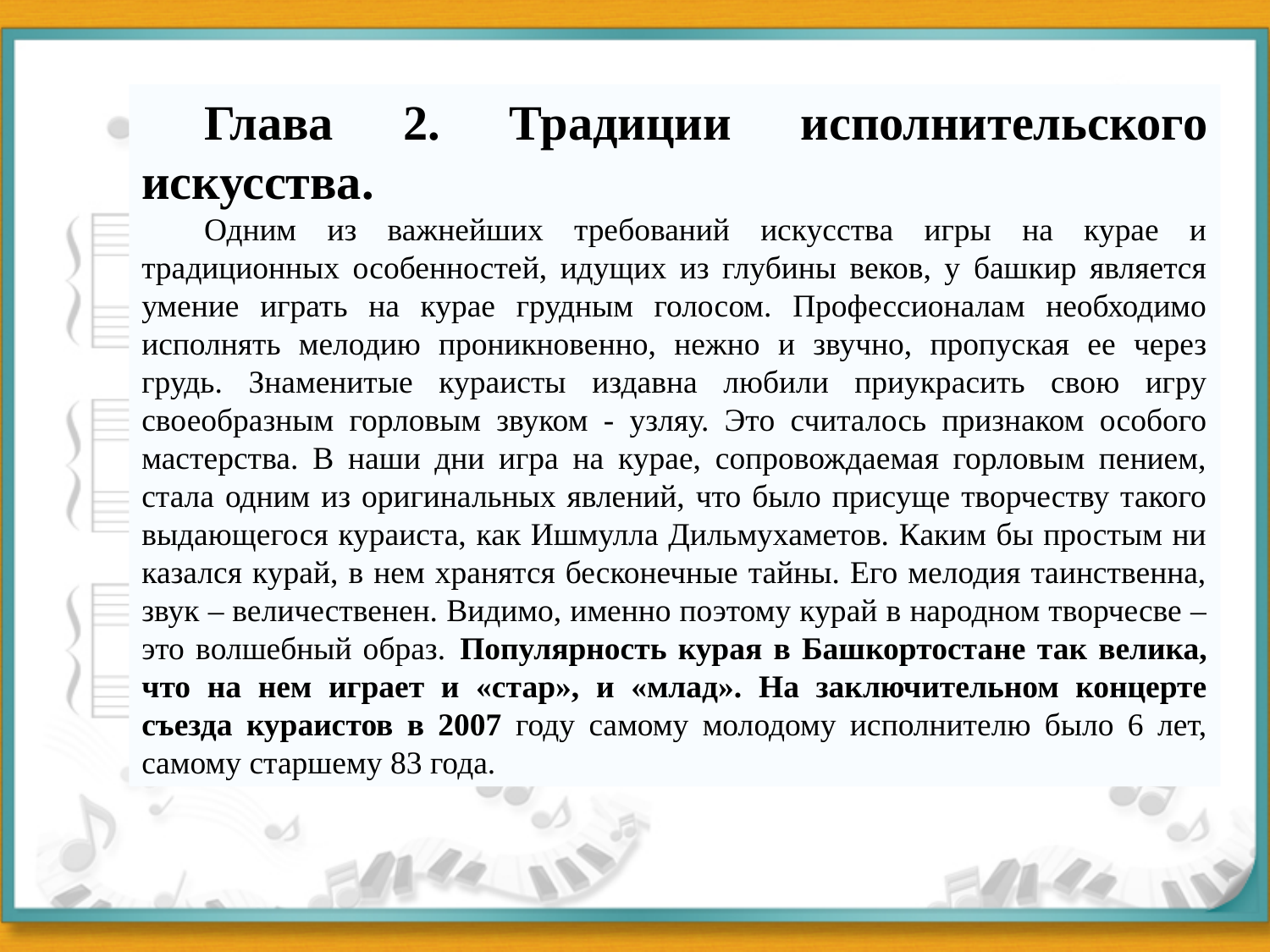

Глава 2. Традиции исполнительского искусства.
Одним из важнейших требований искусства игры на курае и традиционных особенностей, идущих из глубины веков, у башкир является умение играть на курае грудным голосом. Профессионалам необходимо исполнять мелодию проникновенно, нежно и звучно, пропуская ее через грудь. Знаменитые кураисты издавна любили приукрасить свою игру своеобразным горловым звуком - узляу. Это считалось признаком особого мастерства. В наши дни игра на курае, сопровождаемая горловым пением, стала одним из оригинальных явлений, что было присуще творчеству такого выдающегося кураиста, как Ишмулла Дильмухаметов. Каким бы простым ни казался курай, в нем хранятся бесконечные тайны. Его мелодия таинственна, звук – величественен. Видимо, именно поэтому курай в народном творчесве – это волшебный образ. Популярность курая в Башкортостане так велика, что на нем играет и «стар», и «млад». На заключительном концерте съезда кураистов в 2007 году самому молодому исполнителю было 6 лет, самому старшему 83 года.